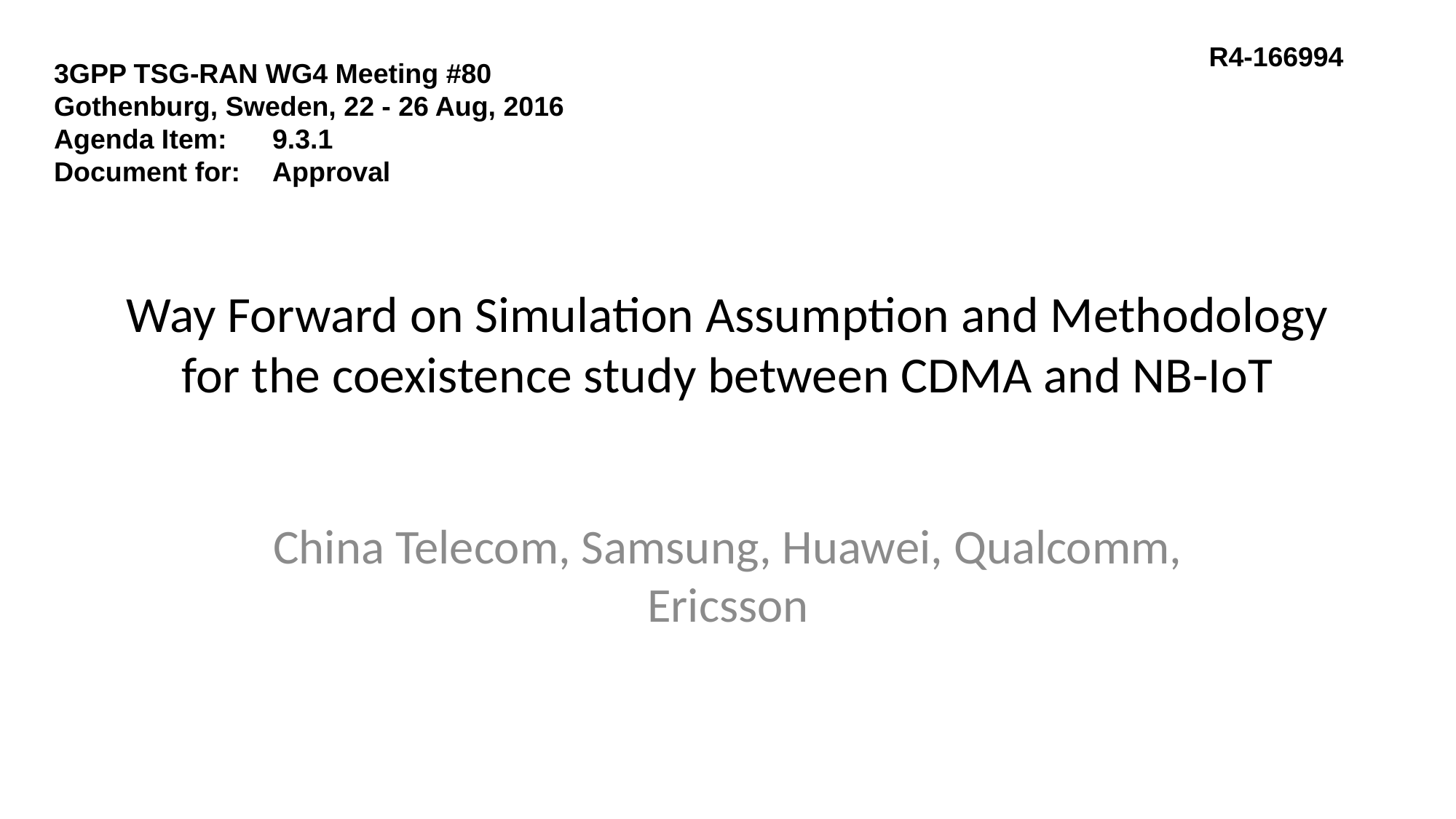

R4-166994
3GPP TSG-RAN WG4 Meeting #80
Gothenburg, Sweden, 22 - 26 Aug, 2016
Agenda Item:	9.3.1
Document for:	Approval
# Way Forward on Simulation Assumption and Methodology for the coexistence study between CDMA and NB-IoT
China Telecom, Samsung, Huawei, Qualcomm, Ericsson